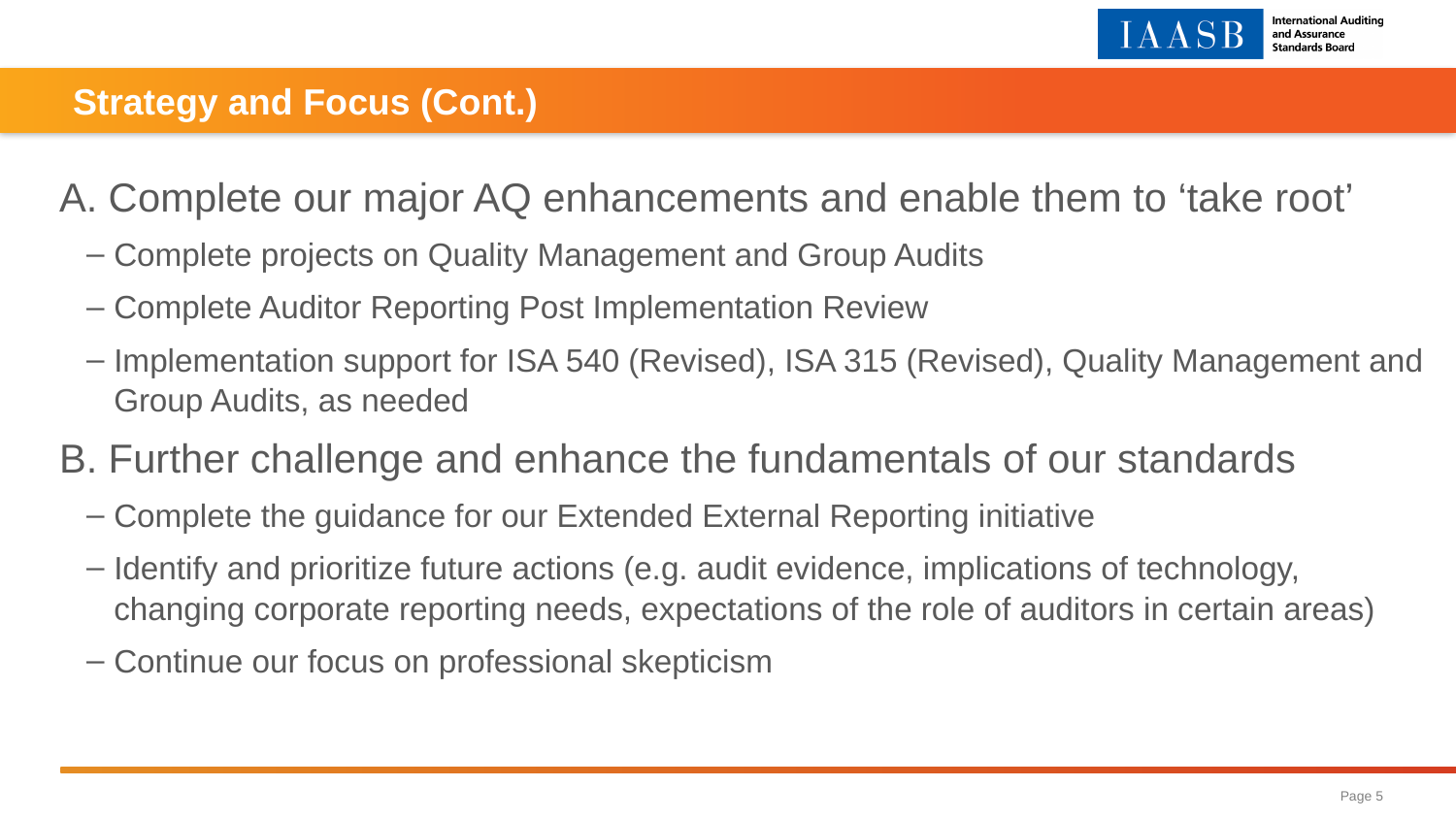

# Strategy and Focus (Cont.)
A. Complete our major AQ enhancements and enable them to ‘take root’
Complete projects on Quality Management and Group Audits
Complete Auditor Reporting Post Implementation Review
Implementation support for ISA 540 (Revised), ISA 315 (Revised), Quality Management and Group Audits, as needed
B. Further challenge and enhance the fundamentals of our standards
Complete the guidance for our Extended External Reporting initiative
Identify and prioritize future actions (e.g. audit evidence, implications of technology,
changing corporate reporting needs, expectations of the role of auditors in certain areas)
Continue our focus on professional skepticism
Page 5